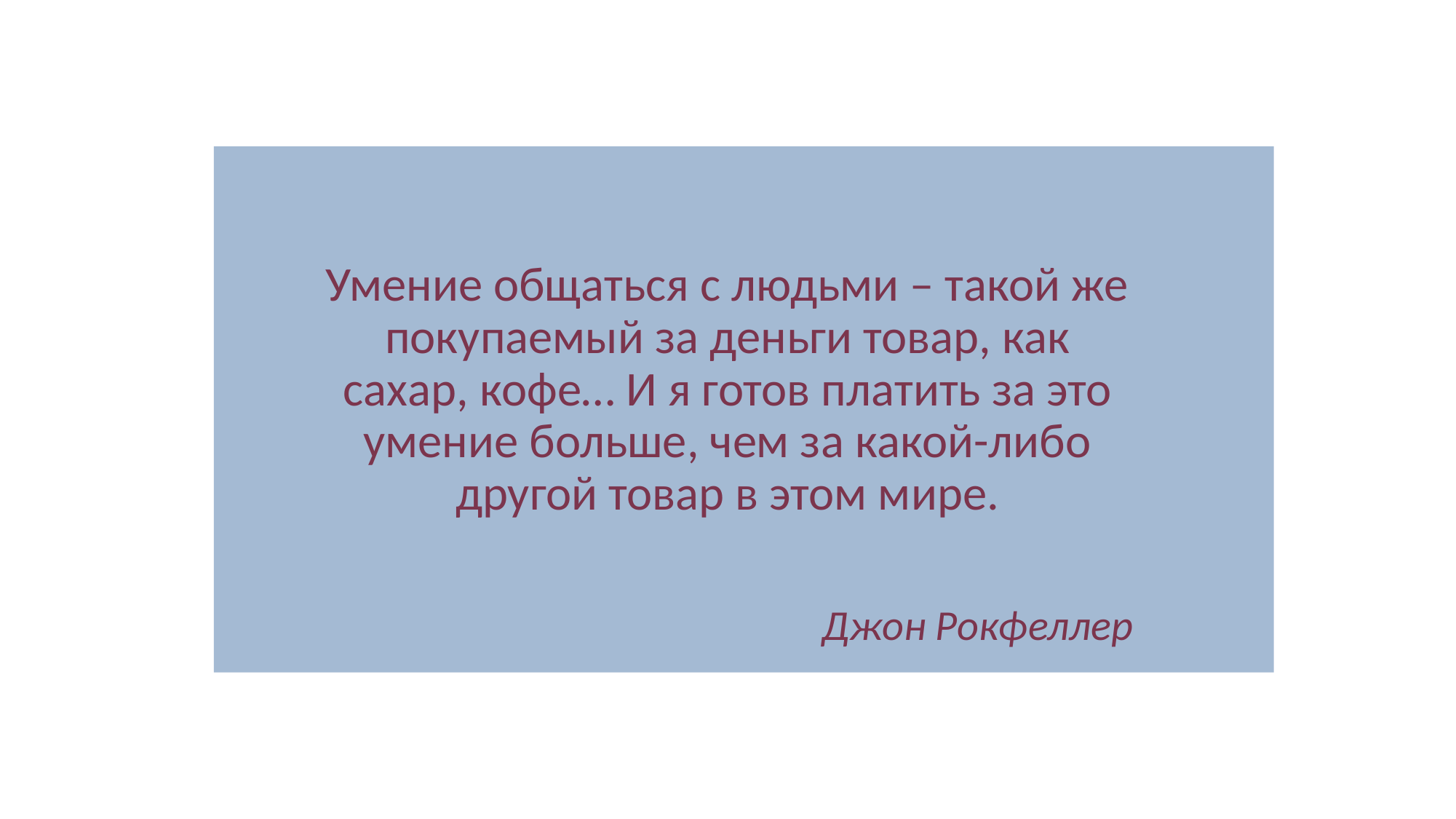

Умение общаться с людьми – такой же покупаемый за деньги товар, как сахар, кофе… И я готов платить за это умение больше, чем за какой-либо другой товар в этом мире.

Джон Рокфеллер